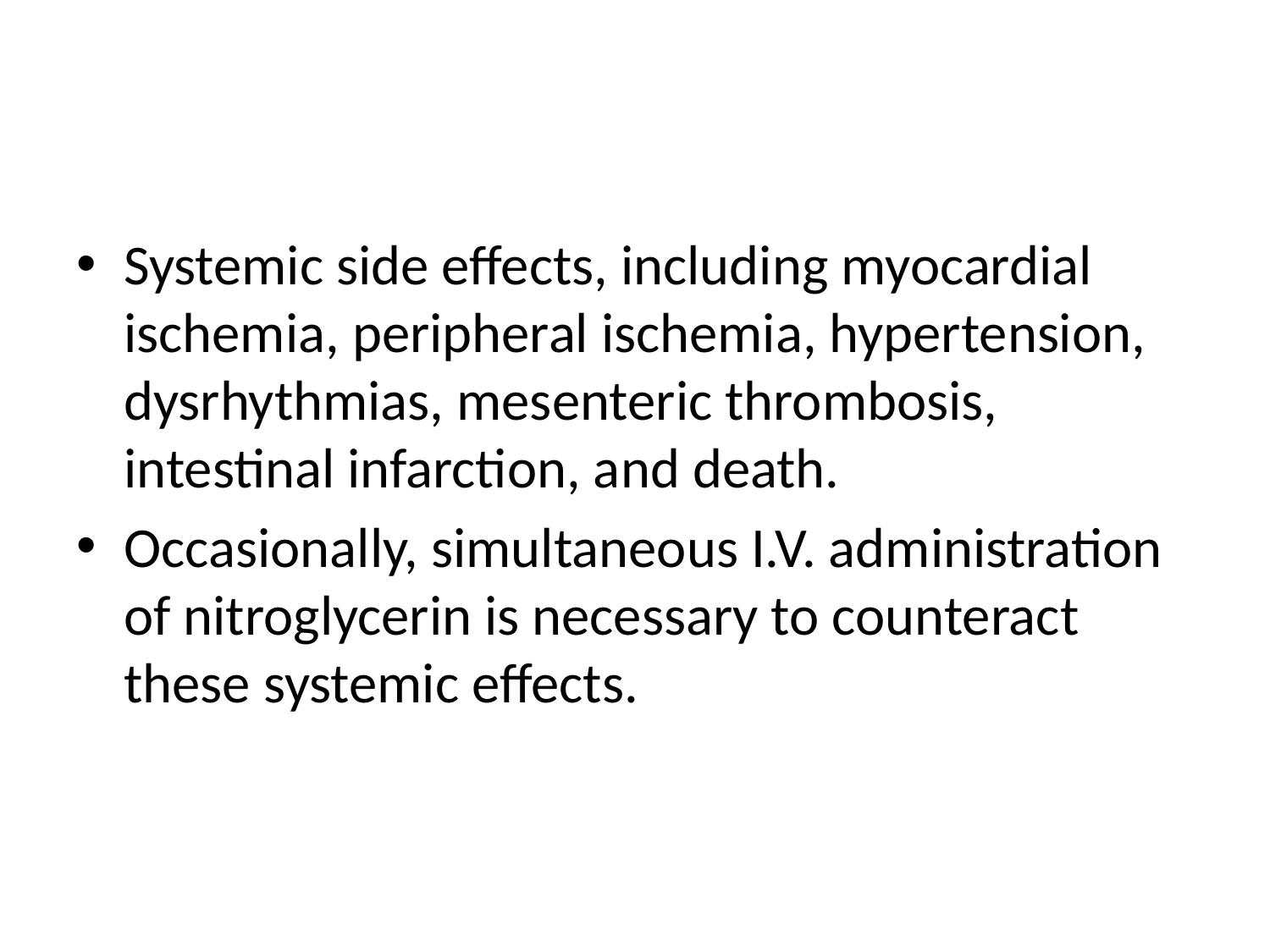

#
Systemic side effects, including myocardial ischemia, peripheral ischemia, hypertension, dysrhythmias, mesenteric thrombosis, intestinal infarction, and death.
Occasionally, simultaneous I.V. administration of nitroglycerin is necessary to counteract these systemic effects.